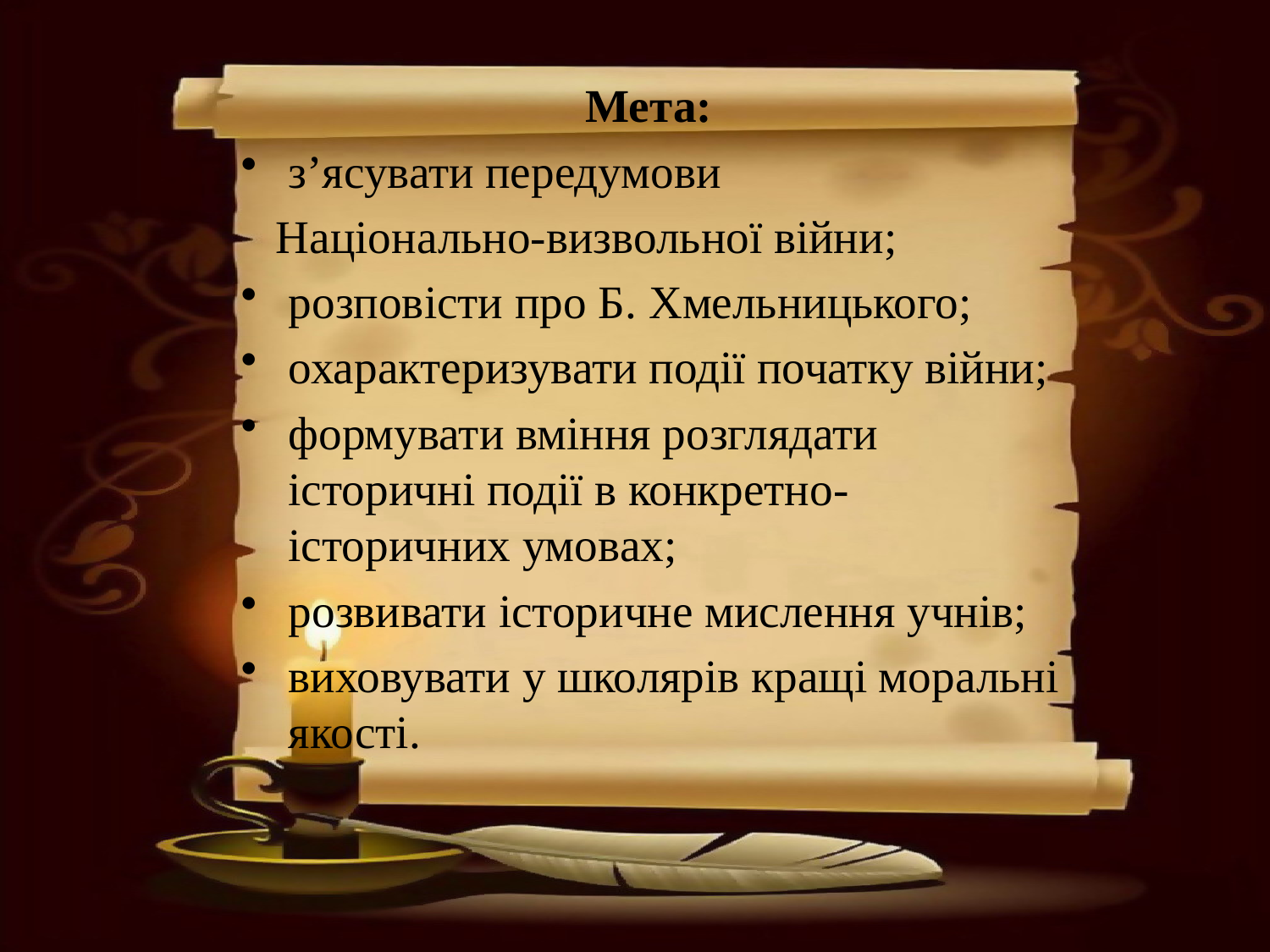

Мета:
з’ясувати передумови
   Національно-визвольної війни;
розповісти про Б. Хмельницького;
охарактеризувати події початку війни;
формувати вміння розглядати історичні події в конкретно-історичних умовах;
розвивати історичне мислення учнів;
виховувати у школярів кращі моральні якості.